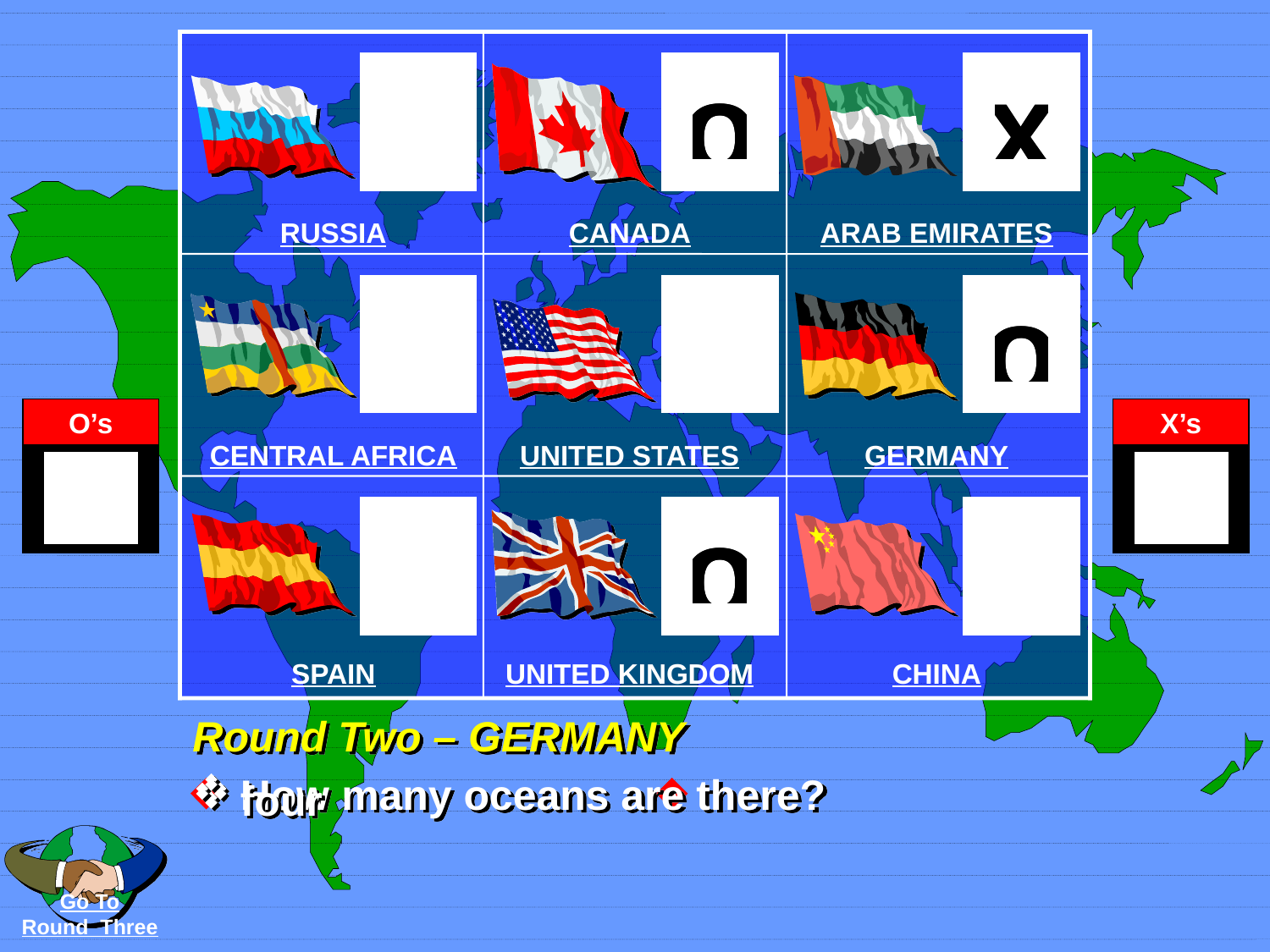

RUSSIA
CANADA
ARAB EMIRATES
CENTRAL AFRICA
UNITED STATES
GERMANY
SPAIN
UNITED KINGDOM
CHINA
# Round Two – GERMANY
How many oceans are there?
four
Go To
Round  Three